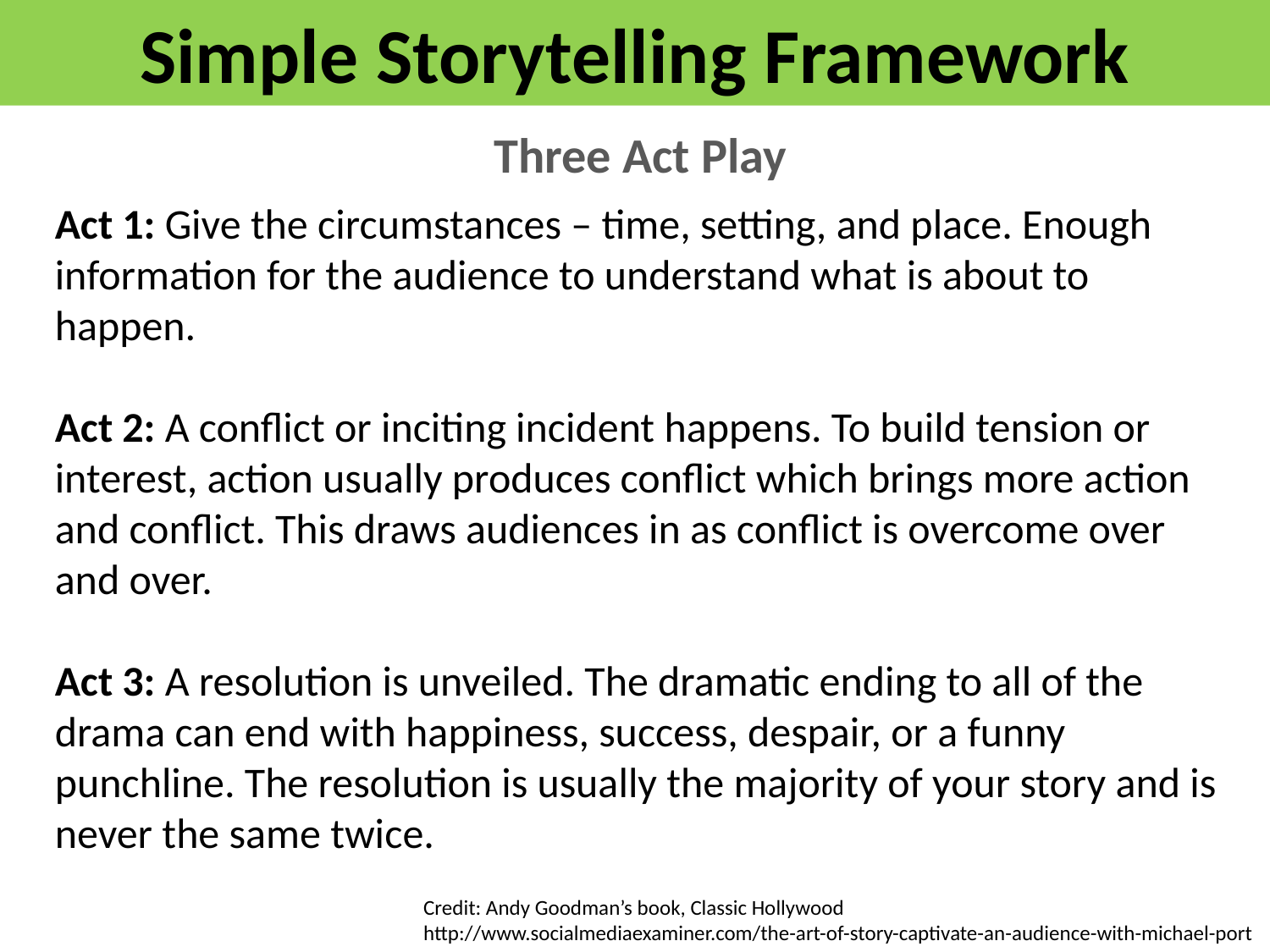

Simple Storytelling Framework
Three Act Play
Act 1: Give the circumstances – time, setting, and place. Enough information for the audience to understand what is about to happen.

Act 2: A conflict or inciting incident happens. To build tension or interest, action usually produces conflict which brings more action and conflict. This draws audiences in as conflict is overcome over and over.

Act 3: A resolution is unveiled. The dramatic ending to all of the drama can end with happiness, success, despair, or a funny punchline. The resolution is usually the majority of your story and is never the same twice.
Credit: Andy Goodman’s book, Classic Hollywood
http://www.socialmediaexaminer.com/the-art-of-story-captivate-an-audience-with-michael-port